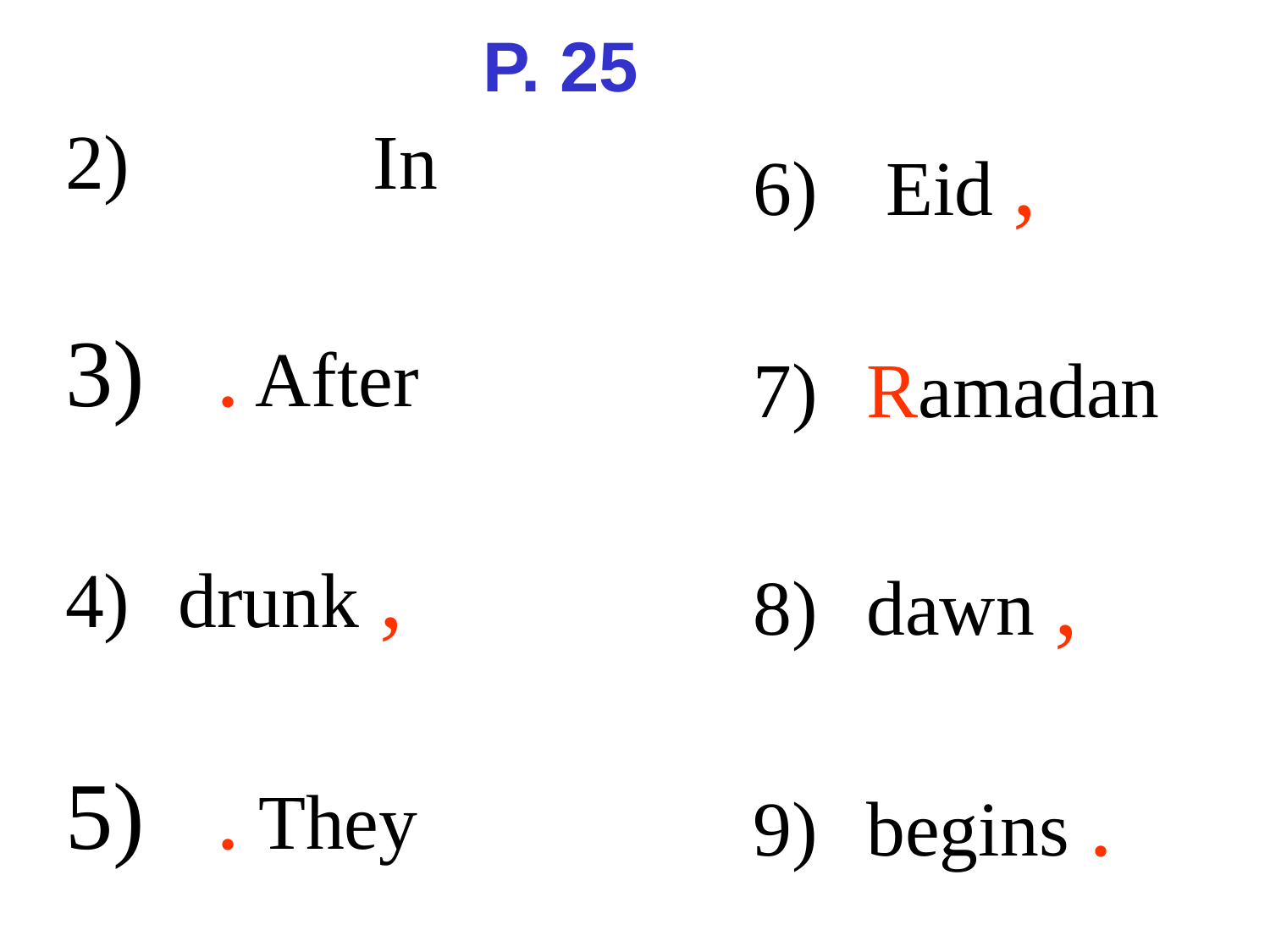

# P. 25
            In

   . After

  drunk ,

   . They
   Eid ,

  Ramadan

  dawn ,

  begins .